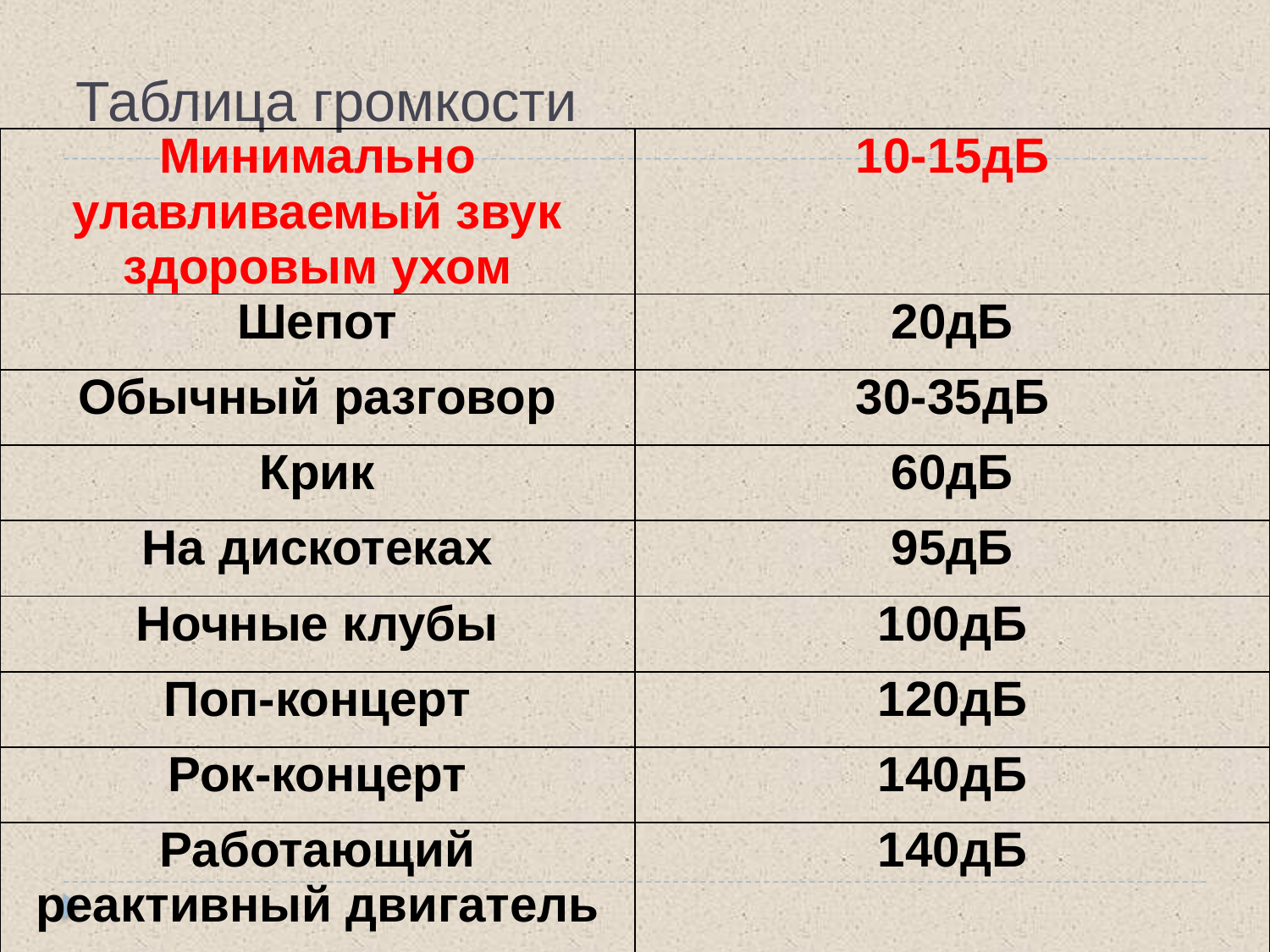

# Таблица громкости
| Минимально улавливаемый звук здоровым ухом | 10-15дБ |
| --- | --- |
| Шепот | 20дБ |
| Обычный разговор | 30-35дБ |
| Крик | 60дБ |
| На дискотеках | 95дБ |
| Ночные клубы | 100дБ |
| Поп-концерт | 120дБ |
| Рок-концерт | 140дБ |
| Работающий реактивный двигатель | 140дБ |